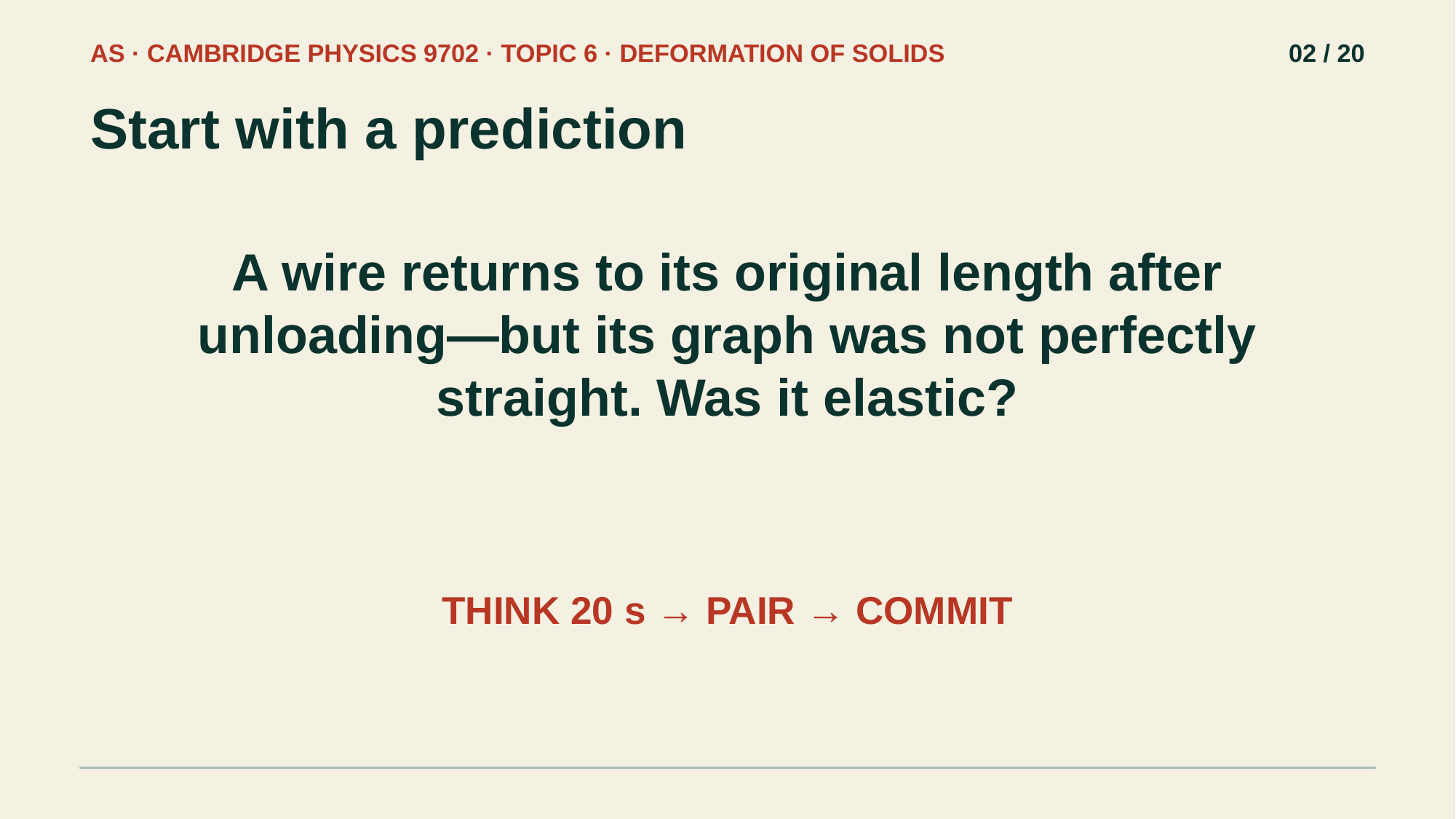

AS · CAMBRIDGE PHYSICS 9702 · TOPIC 6 · DEFORMATION OF SOLIDS
02 / 20
Start with a prediction
A wire returns to its original length after unloading—but its graph was not perfectly straight. Was it elastic?
THINK 20 s → PAIR → COMMIT